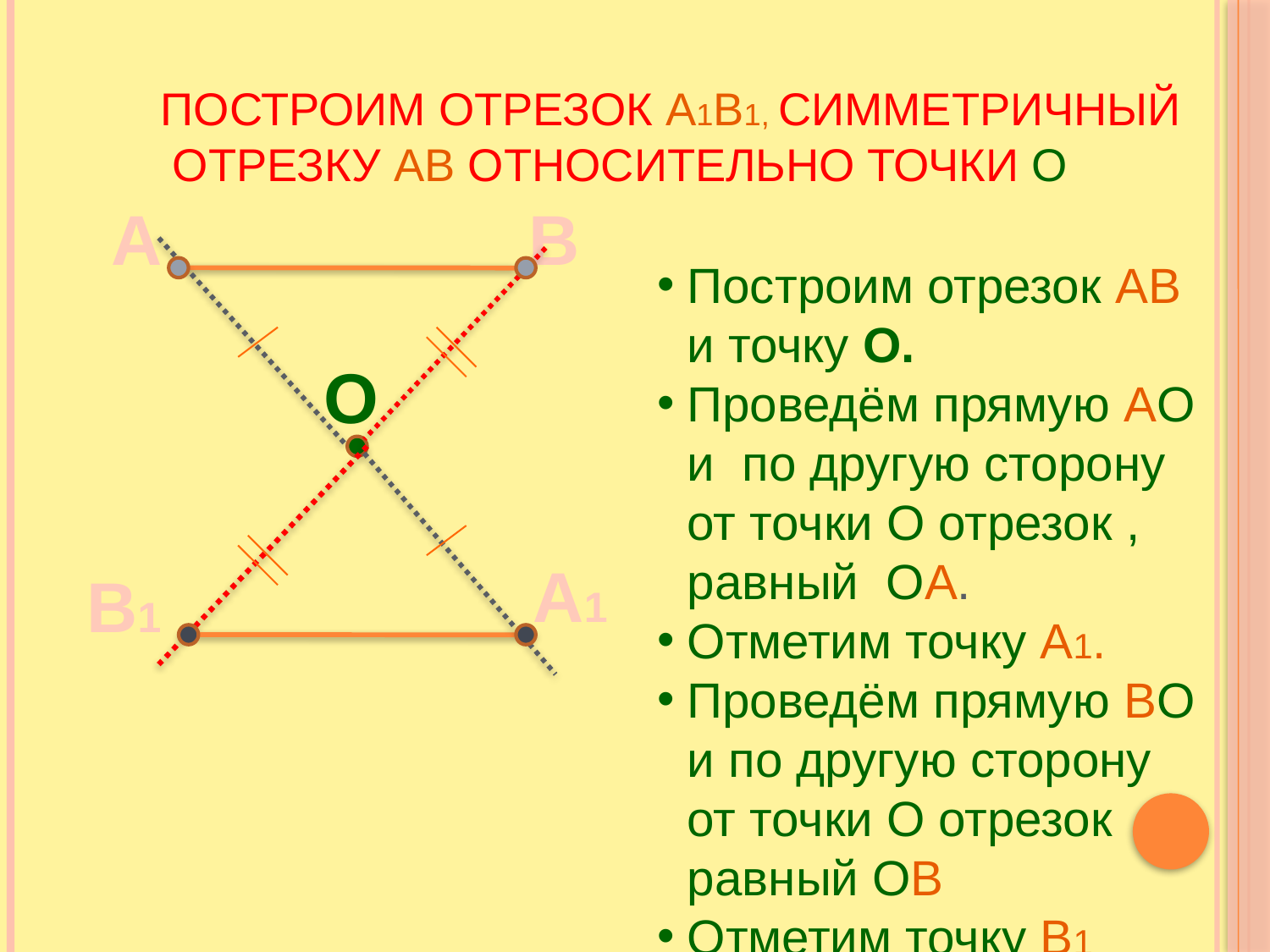

# Построим отрезок А1В1, симметричный отрезку АВ относительно точки О
А
В
Построим отрезок АВ и точку О.
Проведём прямую АО и  по другую сторону от точки О отрезок , равный  ОА.
Отметим точку А1.
Проведём прямую ВО и по другую сторону от точки О отрезок равный ОВ
Отметим точку В1
А1В1 - искомый

О

А1
В1